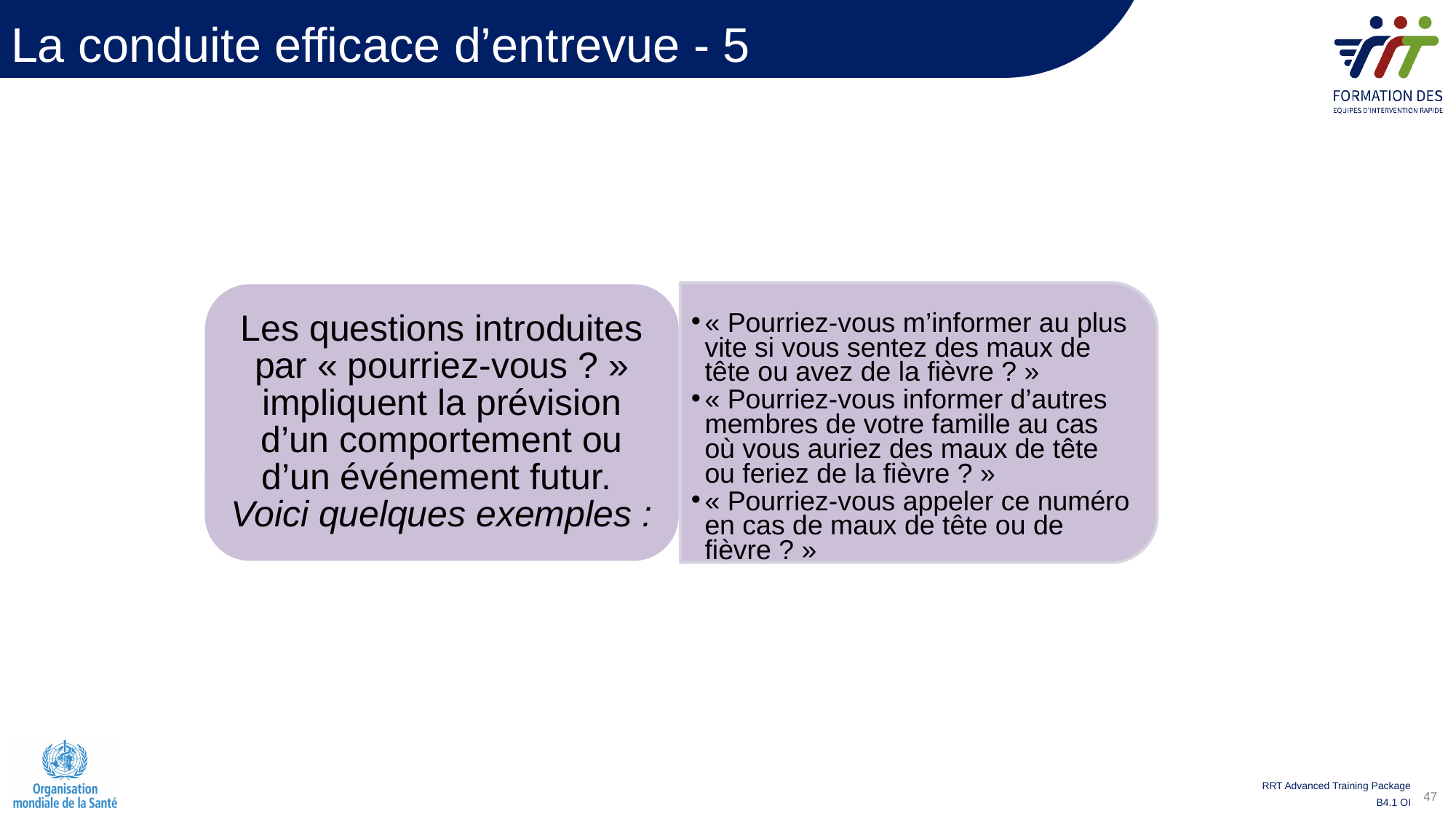

La conduite efficace d’entrevue - 5

« Pourriez-vous m’informer au plus vite si vous sentez des maux de tête ou avez de la fièvre ? »
« Pourriez-vous informer d’autres membres de votre famille au cas où vous auriez des maux de tête ou feriez de la fièvre ? »
« Pourriez-vous appeler ce numéro en cas de maux de tête ou de fièvre ? »
Les questions introduites par « pourriez-vous ? » impliquent la prévision d’un comportement ou d’un événement futur.  Voici quelques exemples :